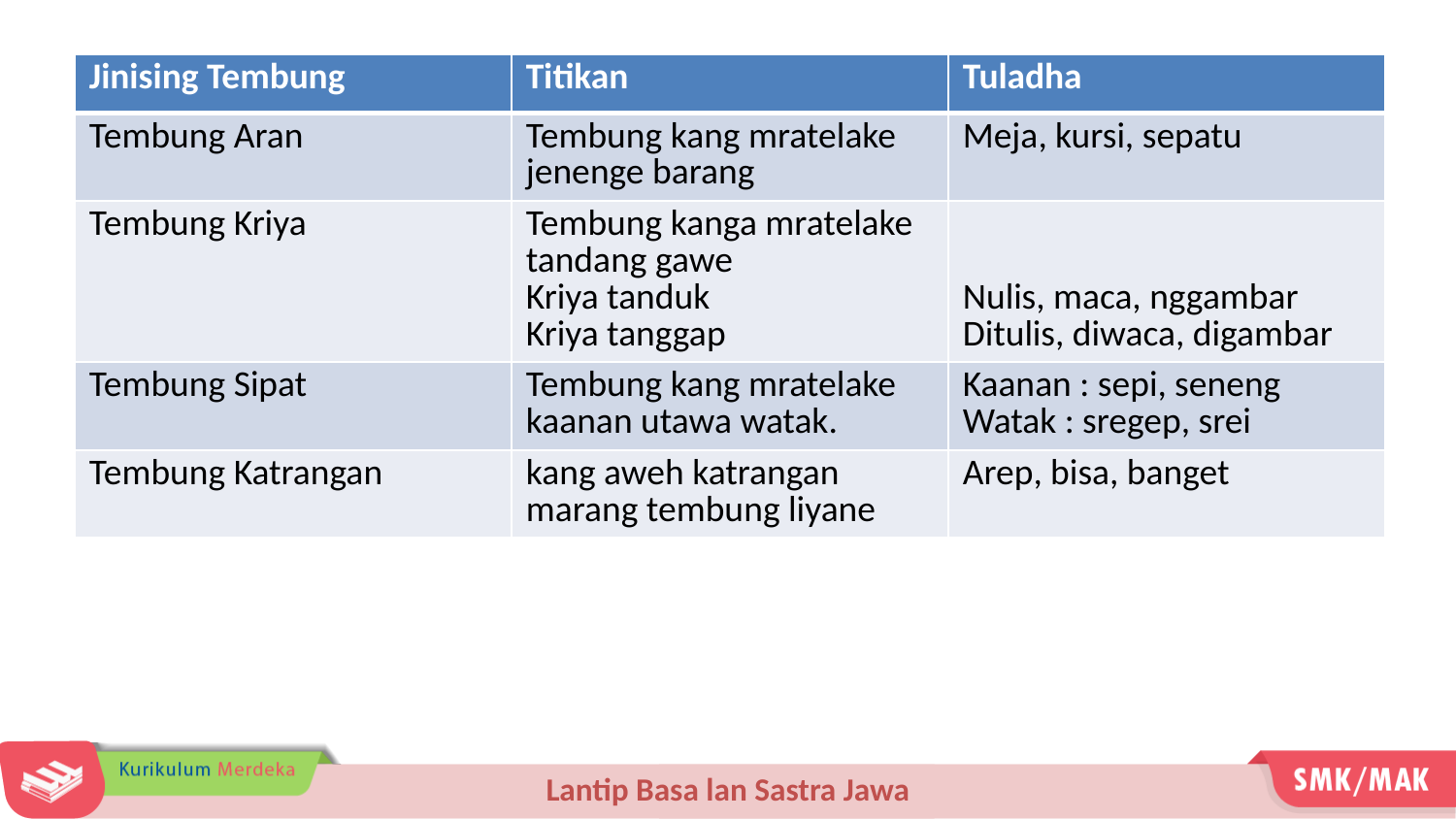

| Jinising Tembung | Titikan | Tuladha |
| --- | --- | --- |
| Tembung Aran | Tembung kang mratelake jenenge barang | Meja, kursi, sepatu |
| Tembung Kriya | Tembung kanga mratelake tandang gawe Kriya tanduk Kriya tanggap | Nulis, maca, nggambar Ditulis, diwaca, digambar |
| Tembung Sipat | Tembung kang mratelake kaanan utawa watak. | Kaanan : sepi, seneng Watak : sregep, srei |
| Tembung Katrangan | kang aweh katrangan marang tembung liyane | Arep, bisa, banget |